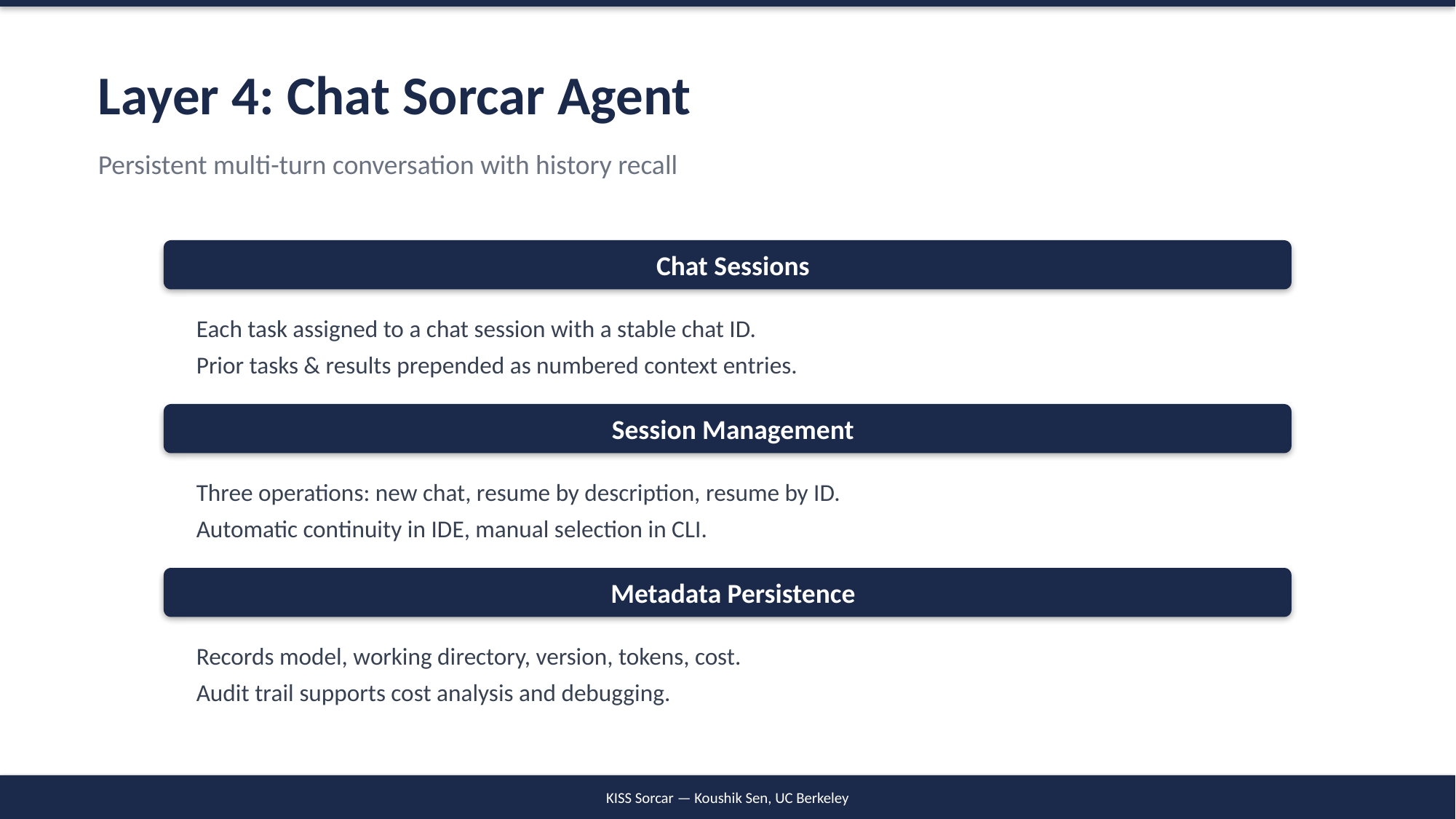

Layer 4: Chat Sorcar Agent
Persistent multi-turn conversation with history recall
Chat Sessions
Each task assigned to a chat session with a stable chat ID.
Prior tasks & results prepended as numbered context entries.
Session Management
Three operations: new chat, resume by description, resume by ID.
Automatic continuity in IDE, manual selection in CLI.
Metadata Persistence
Records model, working directory, version, tokens, cost.
Audit trail supports cost analysis and debugging.
KISS Sorcar — Koushik Sen, UC Berkeley